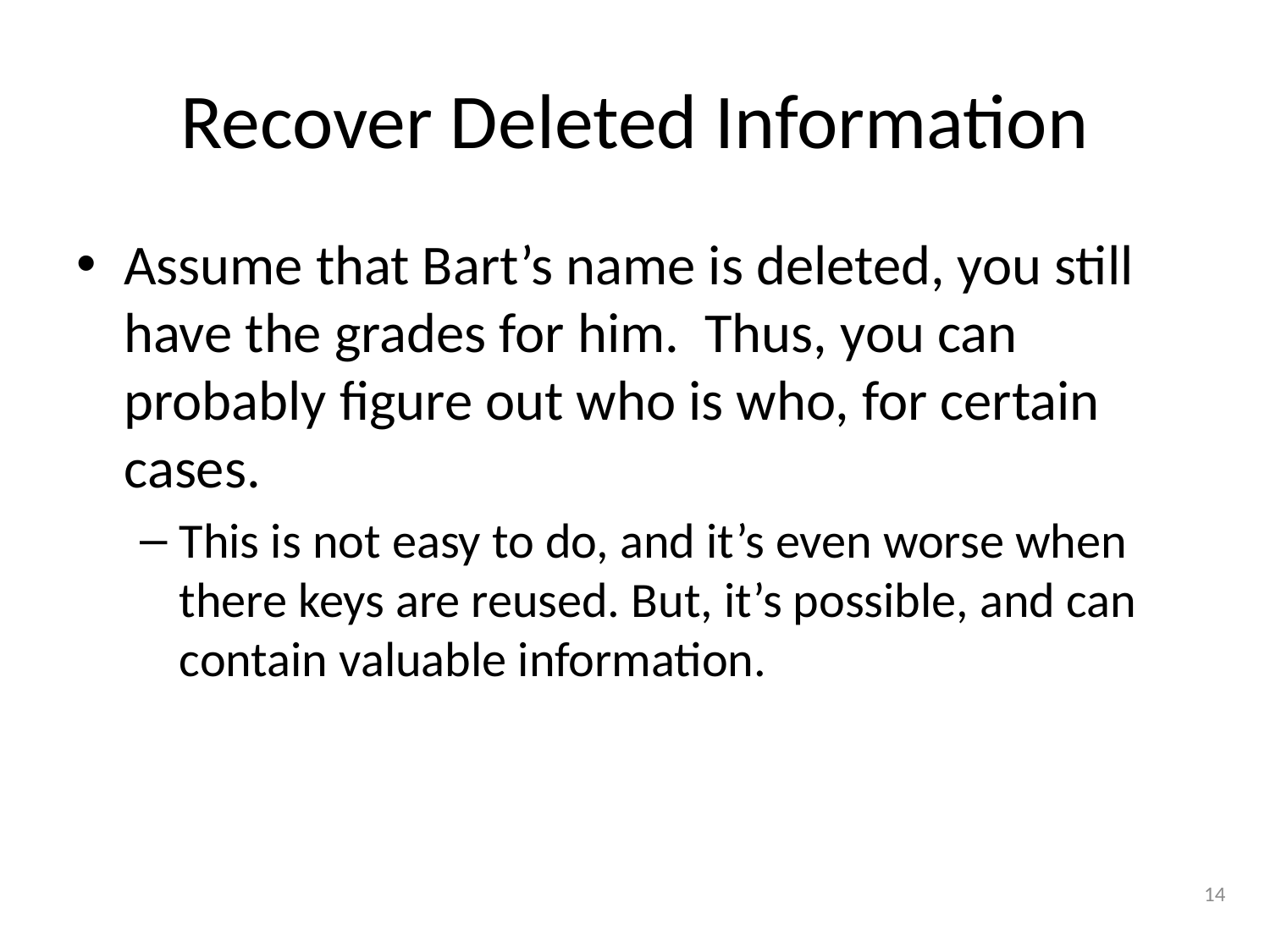

# Recover Deleted Information
Assume that Bart’s name is deleted, you still have the grades for him.  Thus, you can probably figure out who is who, for certain cases.
This is not easy to do, and it’s even worse when there keys are reused. But, it’s possible, and can contain valuable information.
14